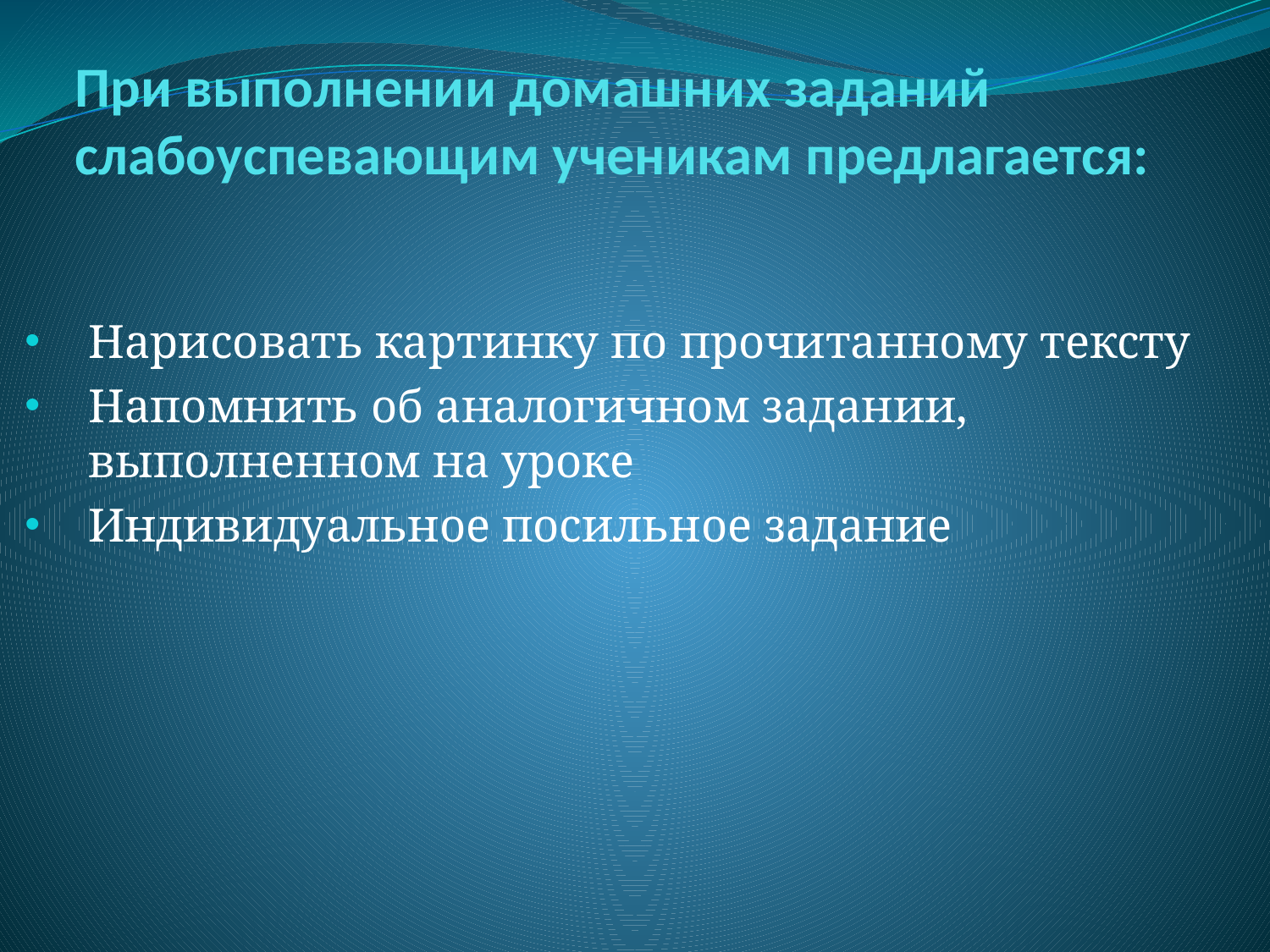

# При выполнении домашних заданий слабоуспевающим ученикам предлагается:
Нарисовать картинку по прочитанному тексту
Напомнить об аналогичном задании, выполненном на уроке
Индивидуальное посильное задание